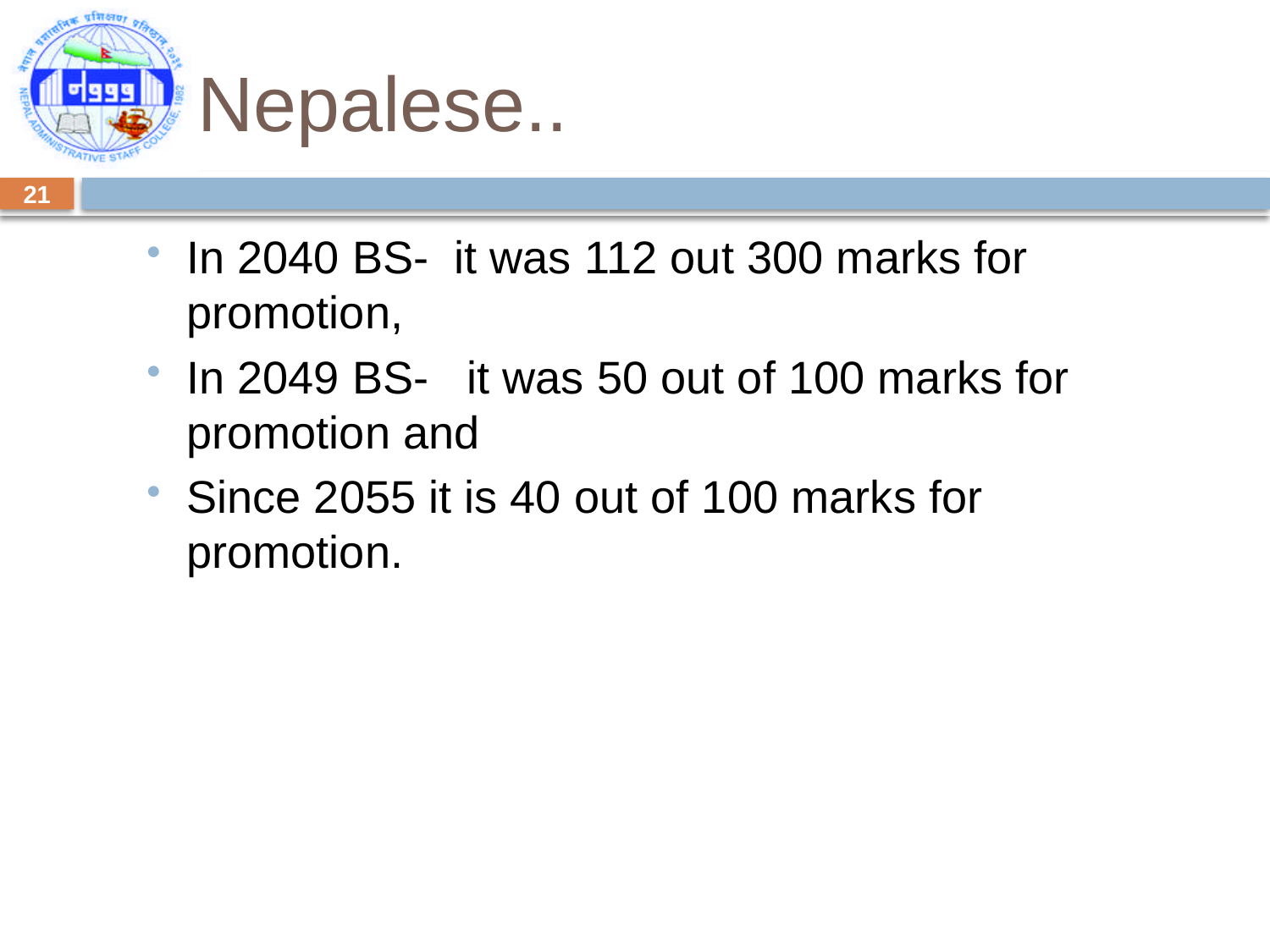

# Nepalese..
21
In 2040 BS-  it was 112 out 300 marks for promotion,
In 2049 BS-   it was 50 out of 100 marks for promotion and
Since 2055 it is 40 out of 100 marks for promotion.